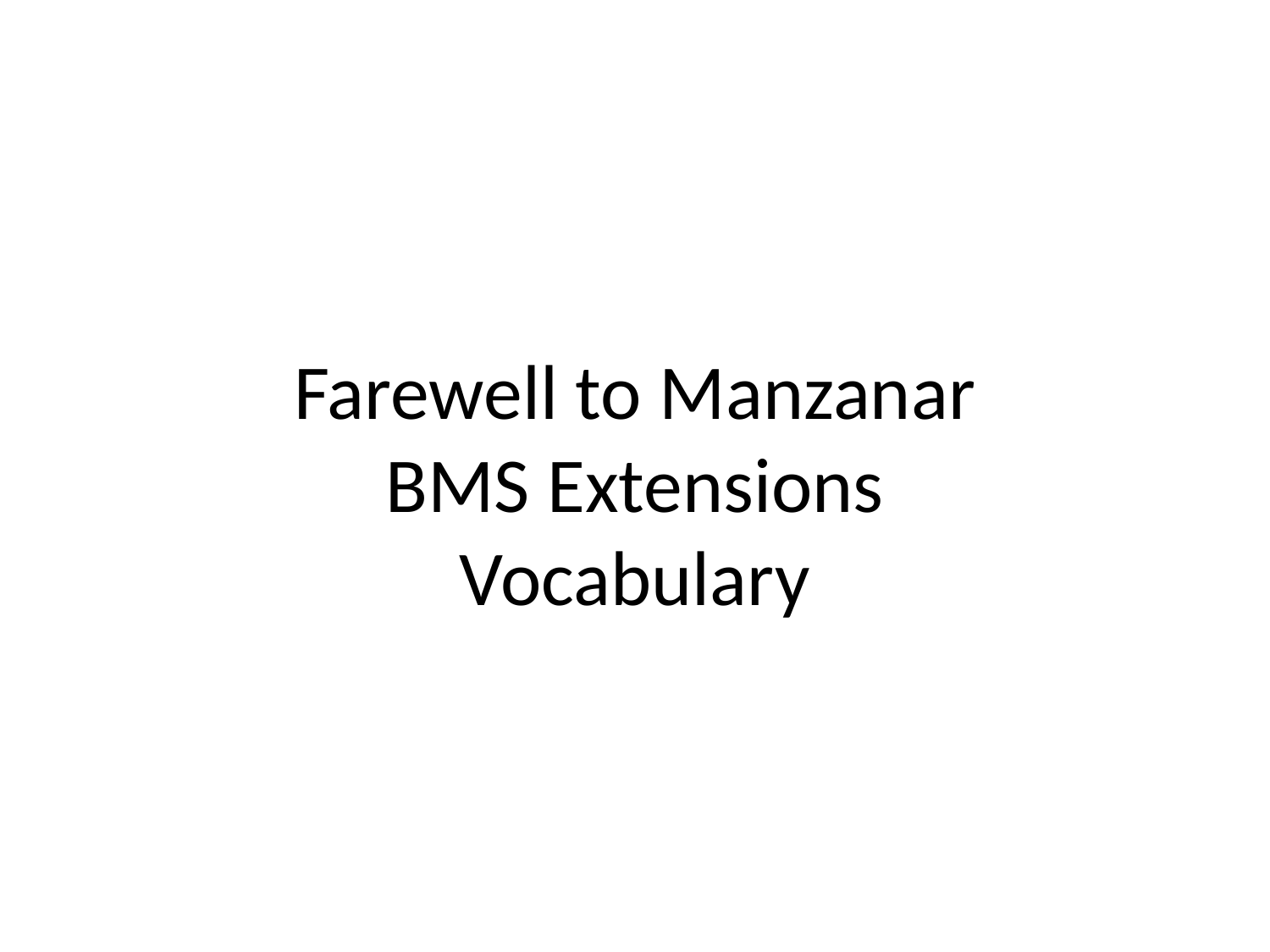

# Farewell to Manzanar BMS Extensions Vocabulary